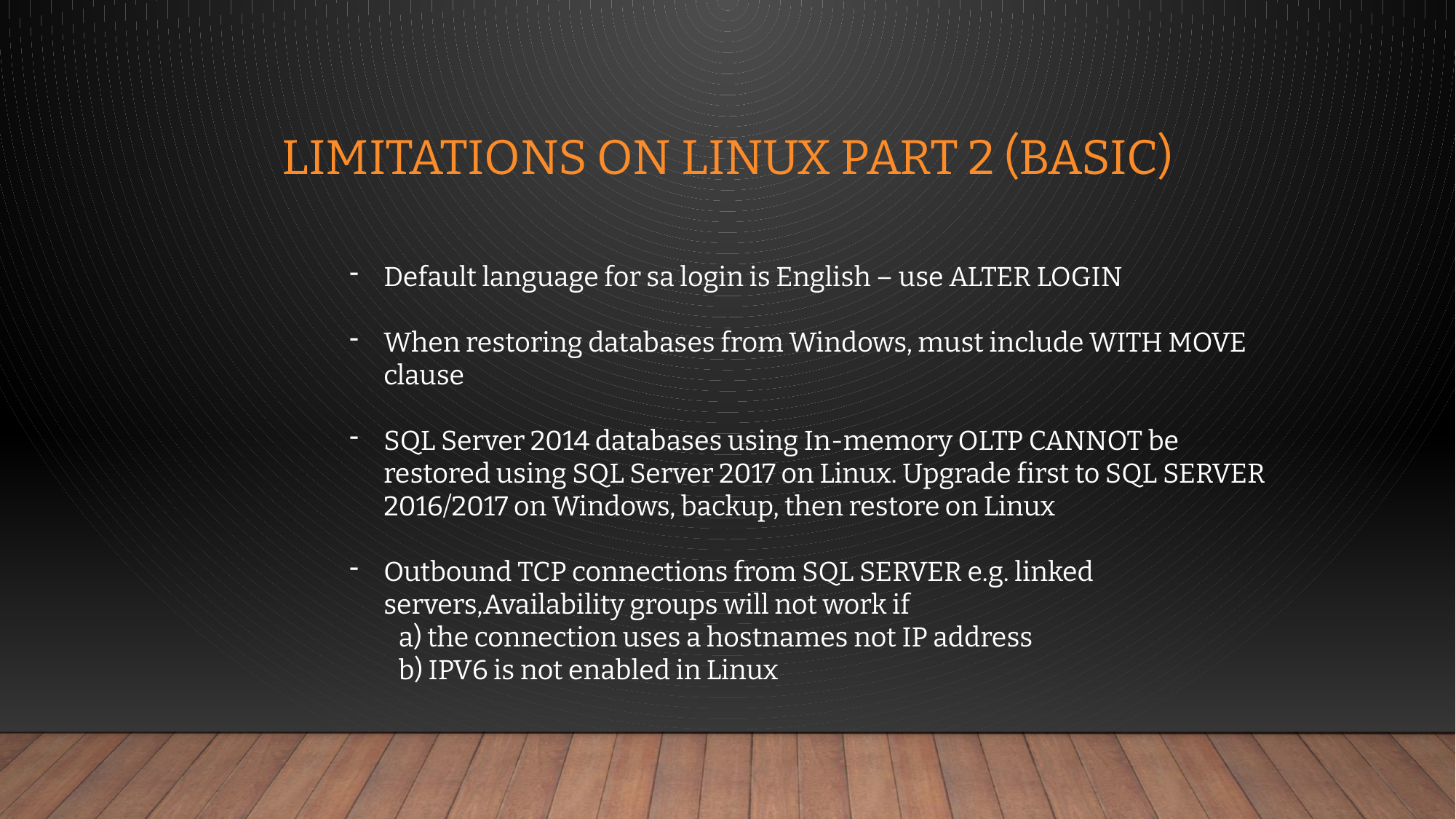

# LimiTATIONS on LINUX PART 2 (BASIC)

Default language for sa login is English – use ALTER LOGIN

When restoring databases from Windows, must include WITH MOVE clause

SQL Server 2014 databases using In-memory OLTP CANNOT be restored using SQL Server 2017 on Linux. Upgrade first to SQL SERVER 2016/2017 on Windows, backup, then restore on Linux

Outbound TCP connections from SQL SERVER e.g. linked servers,Availability groups will not work if
         a) the connection uses a hostnames not IP address
         b) IPV6 is not enabled in Linux